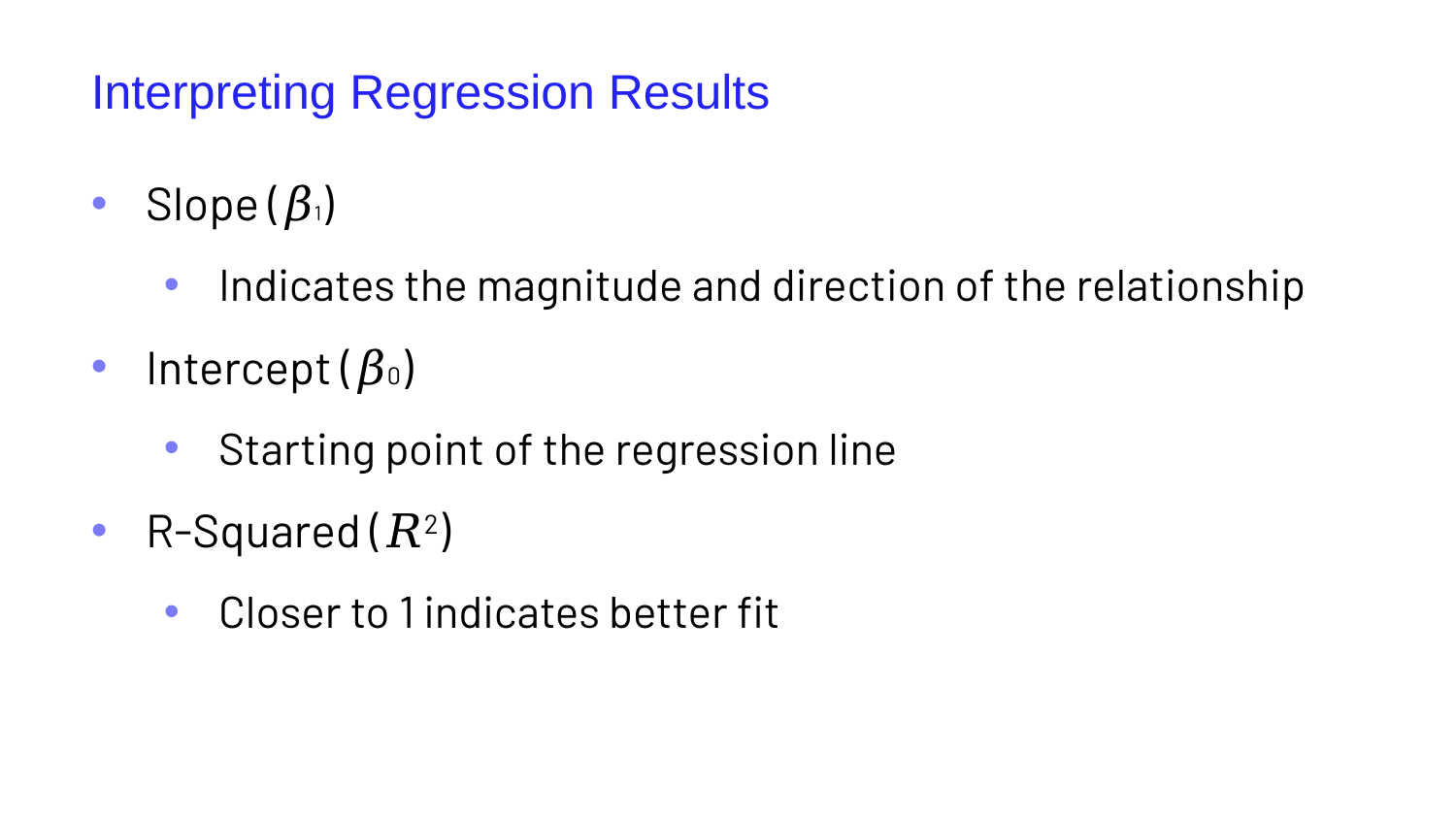

Interpreting Regression Results
Slope (𝛽1)
Indicates the magnitude and direction of the relationship
Intercept (𝛽0)
Starting point of the regression line
R-Squared (𝑅2)
Closer to 1 indicates better fit